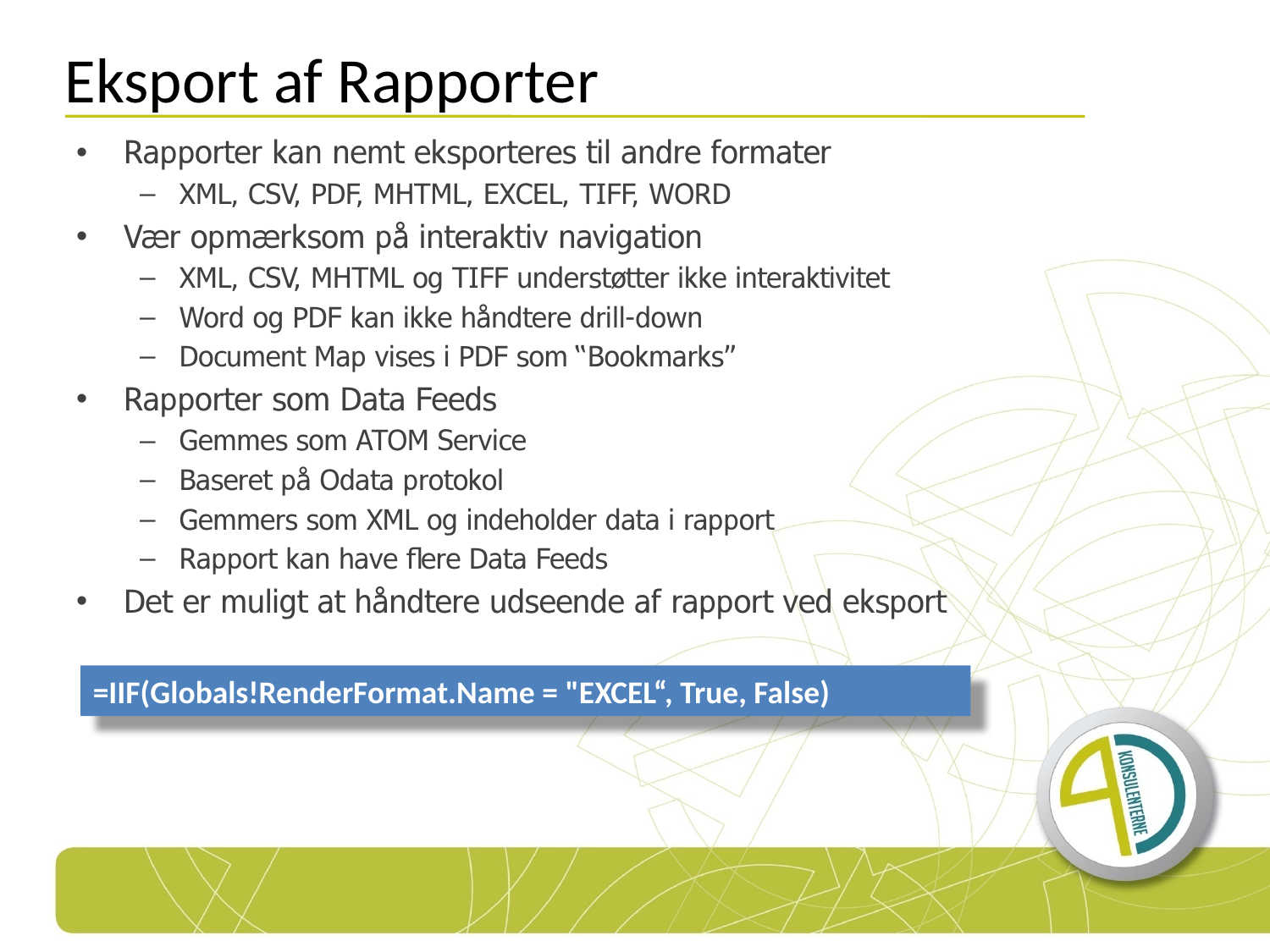

# Eksport af Rapporter
Rapporter kan nemt eksporteres til andre formater
XML, CSV, PDF, MHTML, EXCEL, TIFF, WORD
Vær opmærksom på interaktiv navigation
XML, CSV, MHTML og TIFF understøtter ikke interaktivitet
Word og PDF kan ikke håndtere drill-down
Document Map vises i PDF som “Bookmarks”
Rapporter som Data Feeds
Gemmes som ATOM Service
Baseret på Odata protokol
Gemmers som XML og indeholder data i rapport
Rapport kan have flere Data Feeds
Det er muligt at håndtere udseende af rapport ved eksport

=IIF(Globals!RenderFormat.Name = "EXCEL“, True, False)